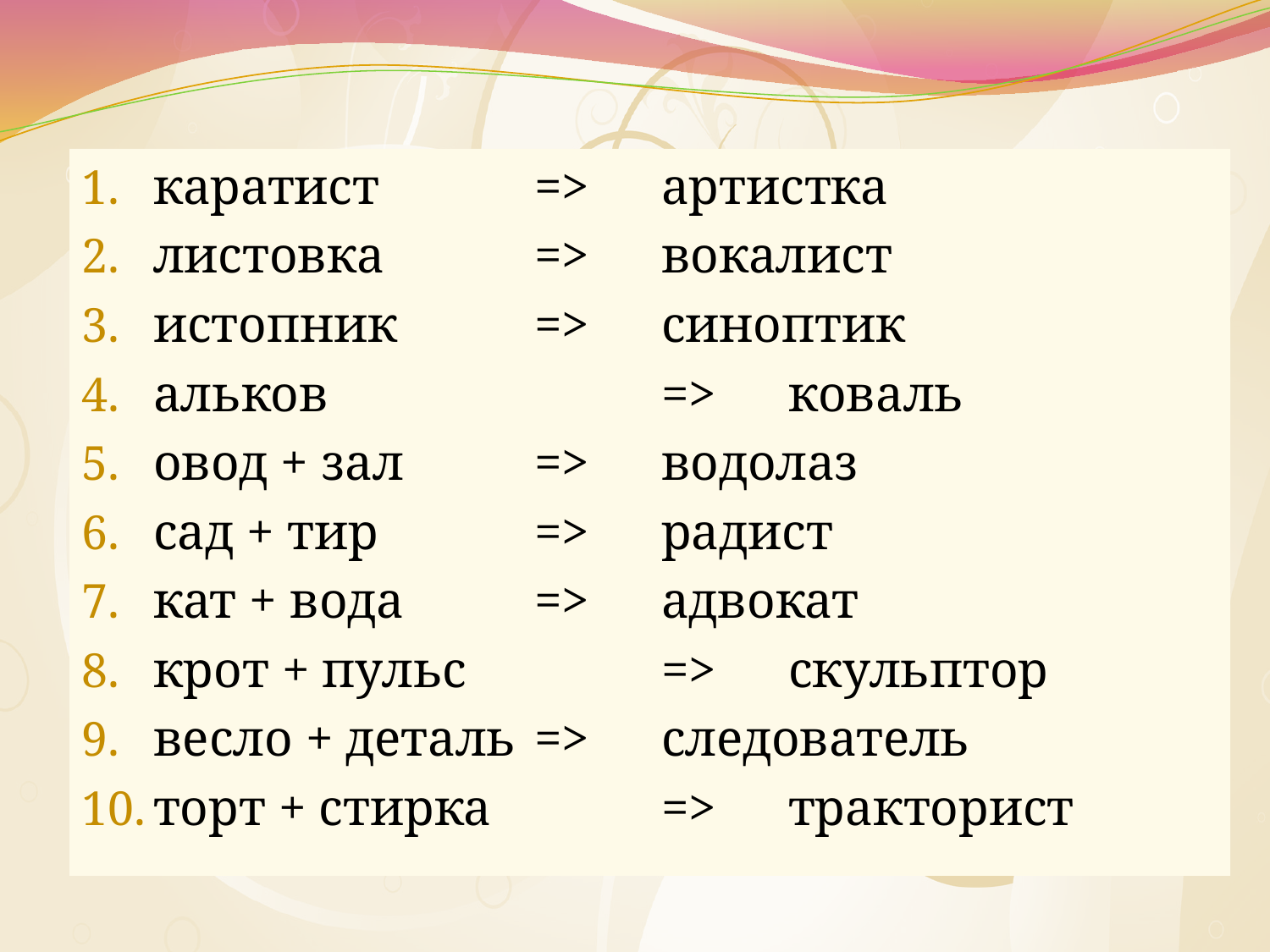

каратист		=> 	артистка
листовка		=> 	вокалист
истопник		=>	синоптик
альков			=> 	коваль
овод + зал		=> 	водолаз
сад + тир 		=> 	радист
кат + вода		=> 	адвокат
крот + пульс 		=> 	скульптор
весло + деталь	=> 	следователь
торт + стирка		=>	тракторист